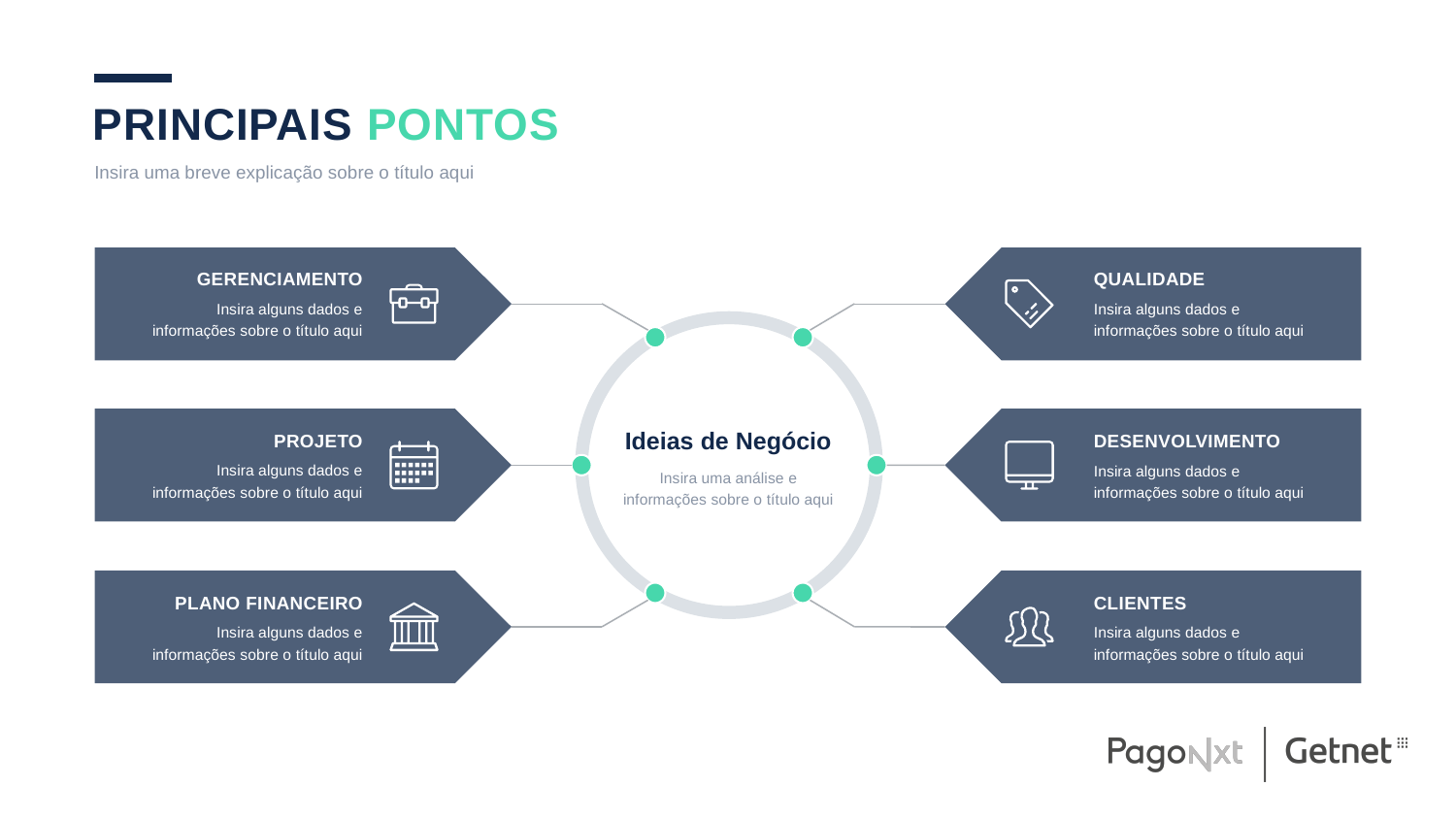

Principais pontos
Insira uma breve explicação sobre o título aqui

gerenciamento
Insira alguns dados e informações sobre o título aqui
qualidade
Insira alguns dados e informações sobre o título aqui

Ideias de Negócio
projeto
Insira alguns dados e informações sobre o título aqui
desenvolvimento
Insira alguns dados e informações sobre o título aqui

Insira uma análise e informações sobre o título aqui

Plano financeiro
Insira alguns dados e informações sobre o título aqui
clientes
Insira alguns dados e informações sobre o título aqui